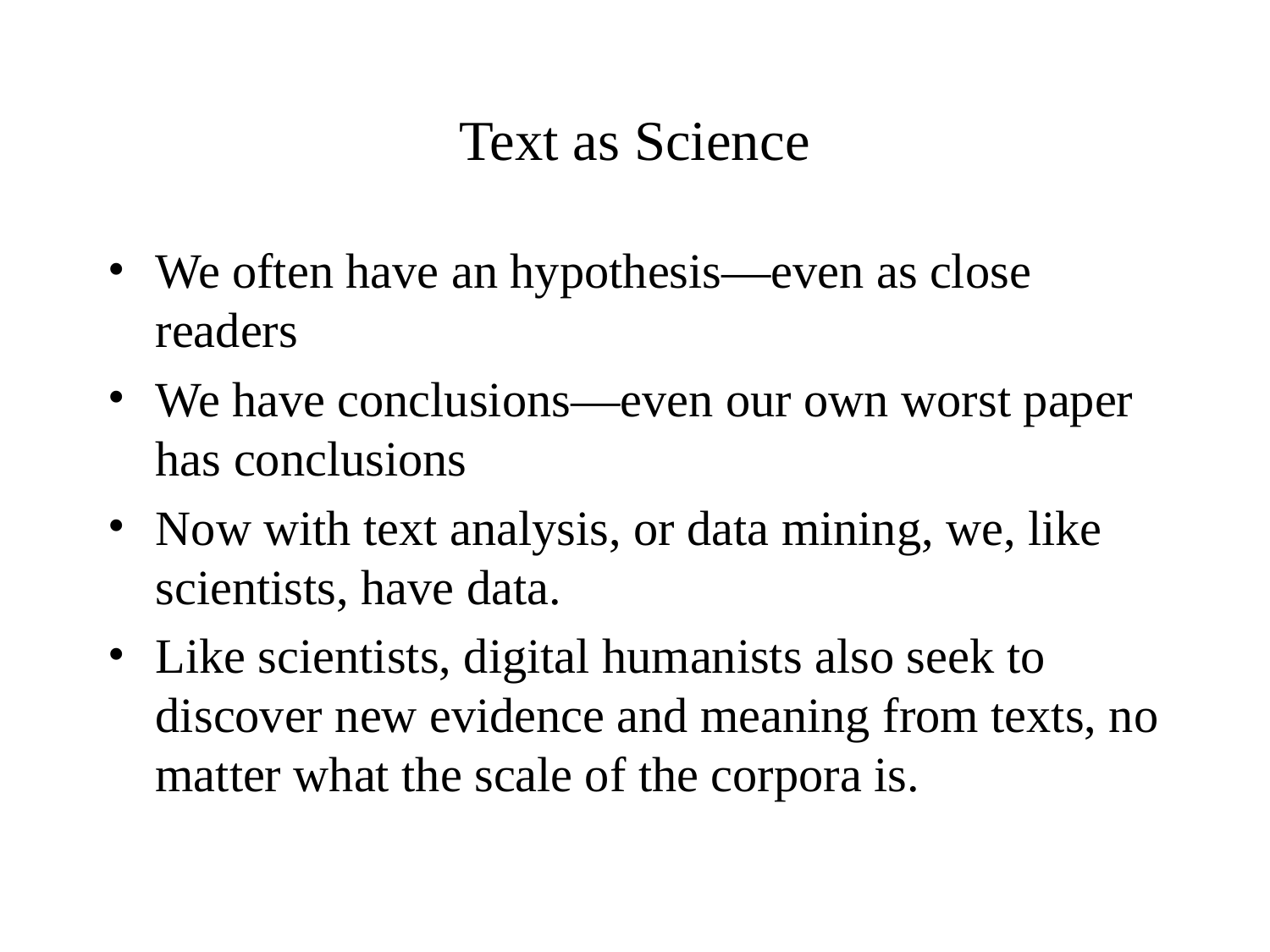

# Text as Science
We often have an hypothesis—even as close readers
We have conclusions—even our own worst paper has conclusions
Now with text analysis, or data mining, we, like scientists, have data.
Like scientists, digital humanists also seek to discover new evidence and meaning from texts, no matter what the scale of the corpora is.